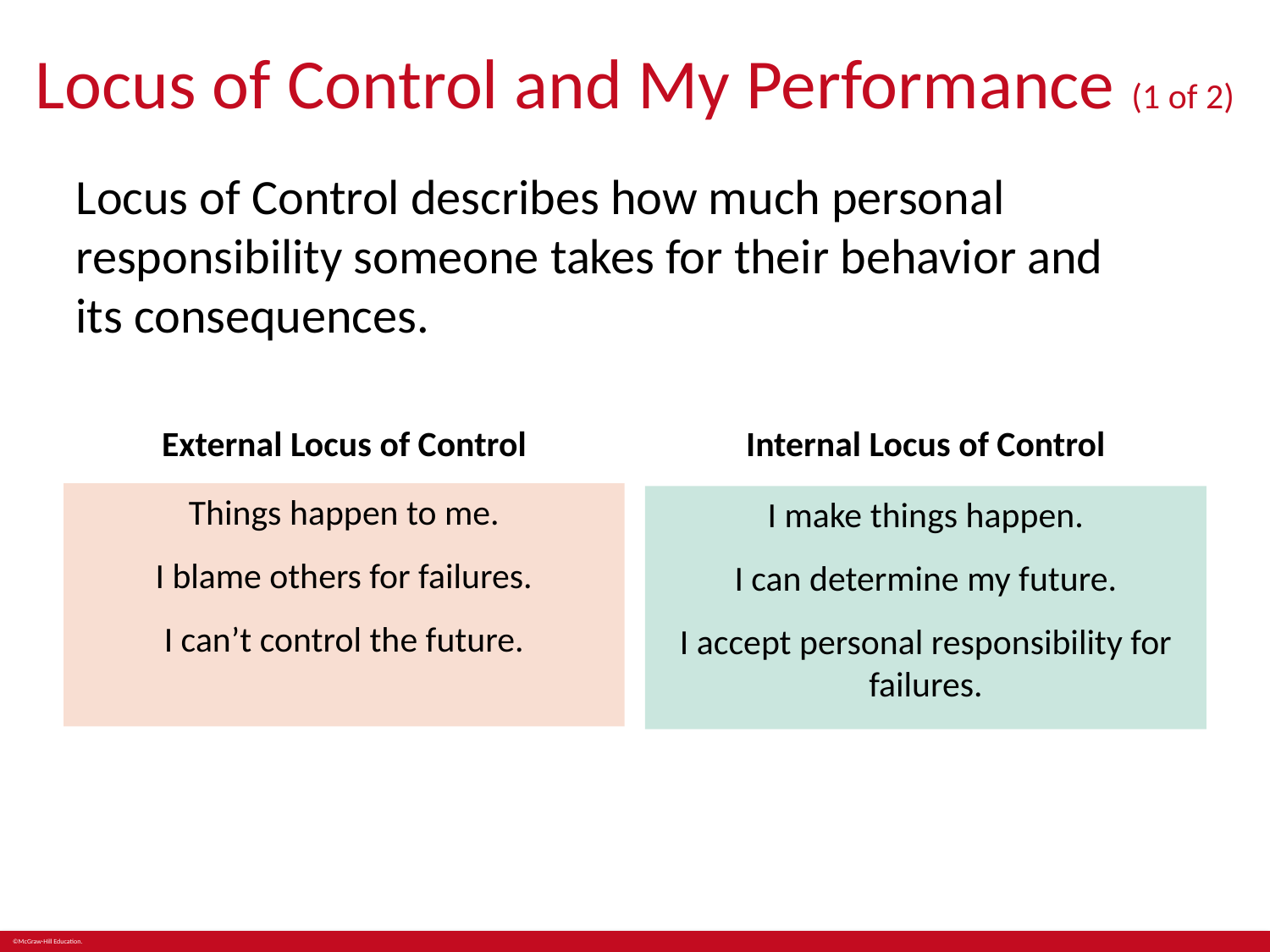

# Locus of Control and My Performance (1 of 2)
Locus of Control describes how much personal responsibility someone takes for their behavior and its consequences.

External Locus of Control
Internal Locus of Control
Things happen to me.
I blame others for failures.
I can’t control the future.
I make things happen.
I can determine my future.
I accept personal responsibility for failures.